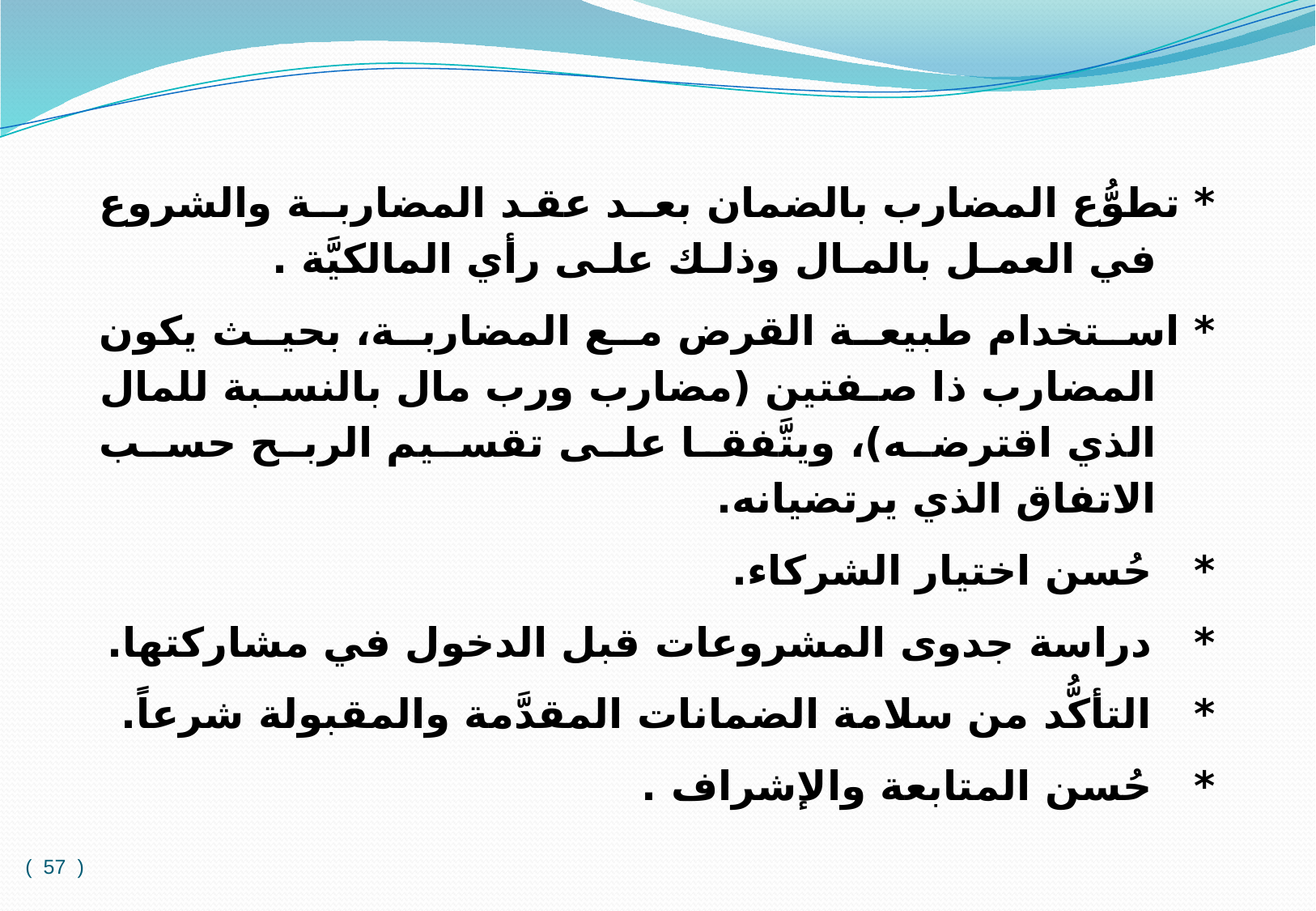

* 	تطوُّع المضارب بالضمان بعـد عقد المضاربـة والشروع في العمـل بالمـال وذلـك علـى رأي المالكيَّة .
* 	استخدام طبيعة القرض مع المضاربة، بحيث يكون المضارب ذا صفتين (مضارب ورب مال بالنسبة للمال الذي اقترضه)، ويتَّفقا على تقسيم الربح حسب الاتفاق الذي يرتضيانه.
*   حُسن اختيار الشركاء.
*   دراسة جدوى المشروعات قبل الدخول في مشاركتها.
*   التأكُّد من سلامة الضمانات المقدَّمة والمقبولة شرعاً.
*   حُسن المتابعة والإشراف .

(  57  )